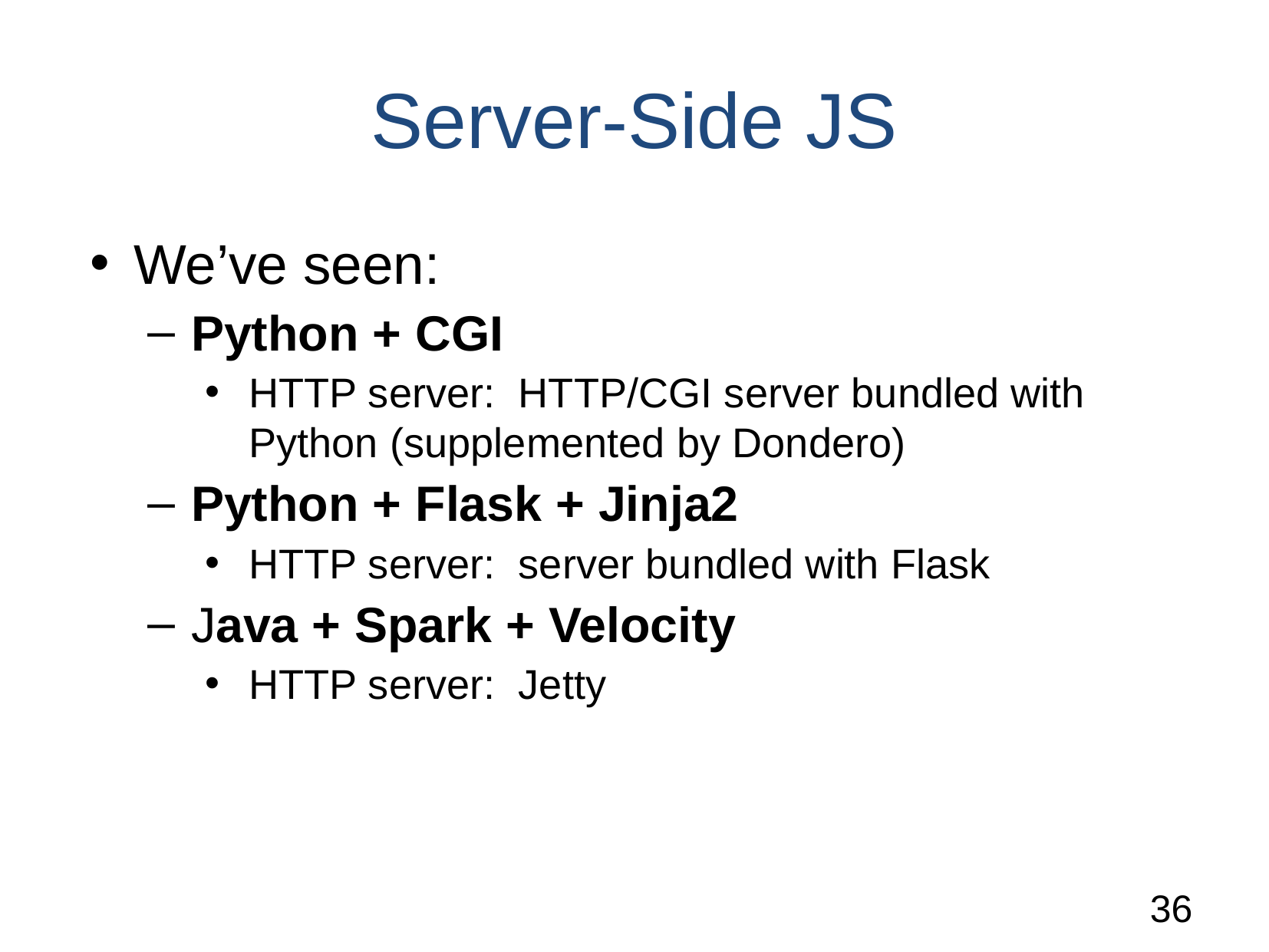

# Server-Side JS
We’ve seen:
Python + CGI
HTTP server:  HTTP/CGI server bundled with Python (supplemented by Dondero)
Python + Flask + Jinja2
HTTP server:  server bundled with Flask
Java + Spark + Velocity
HTTP server:  Jetty

36